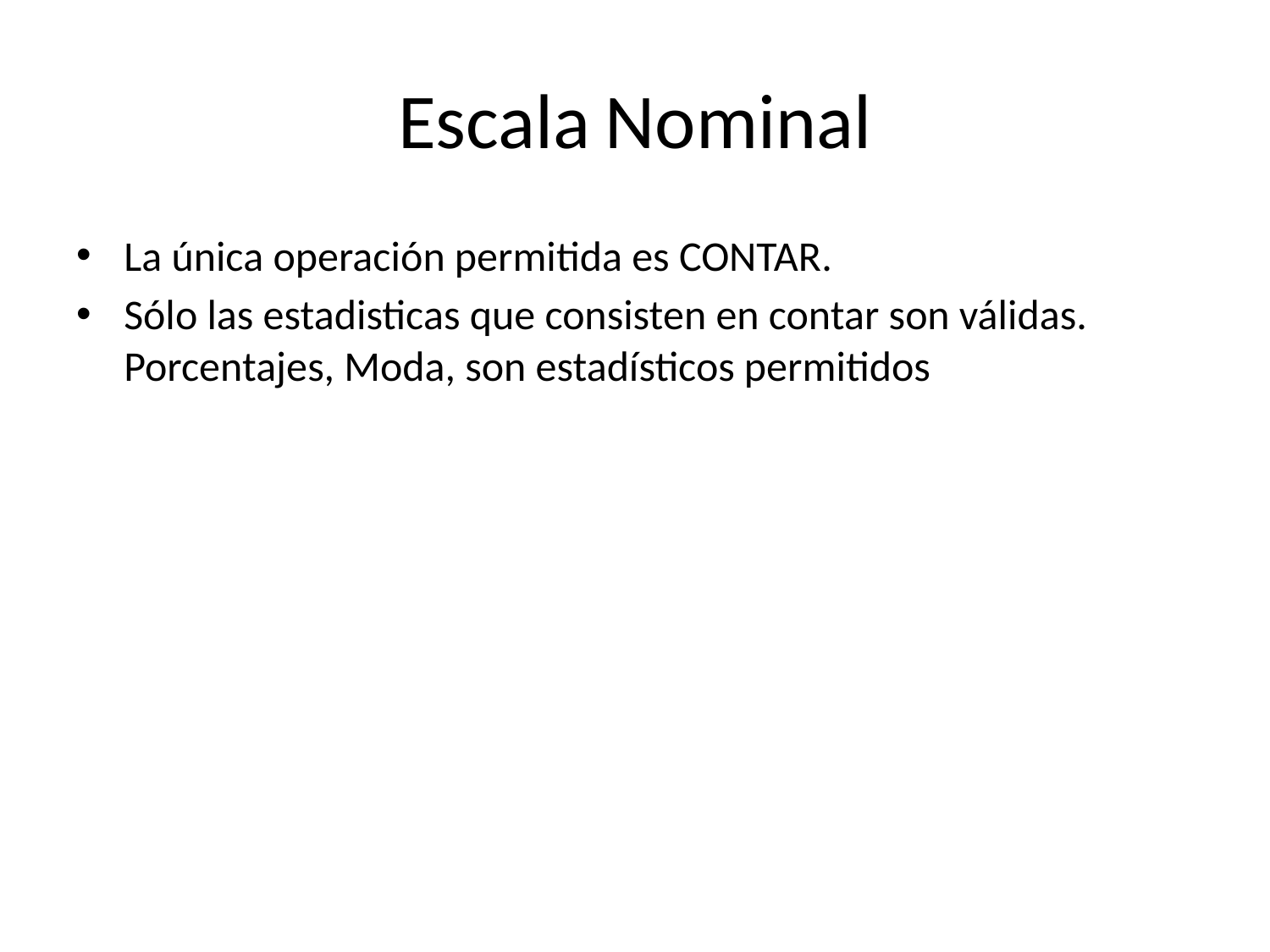

# Escala Nominal
La única operación permitida es CONTAR.
Sólo las estadisticas que consisten en contar son válidas. Porcentajes, Moda, son estadísticos permitidos